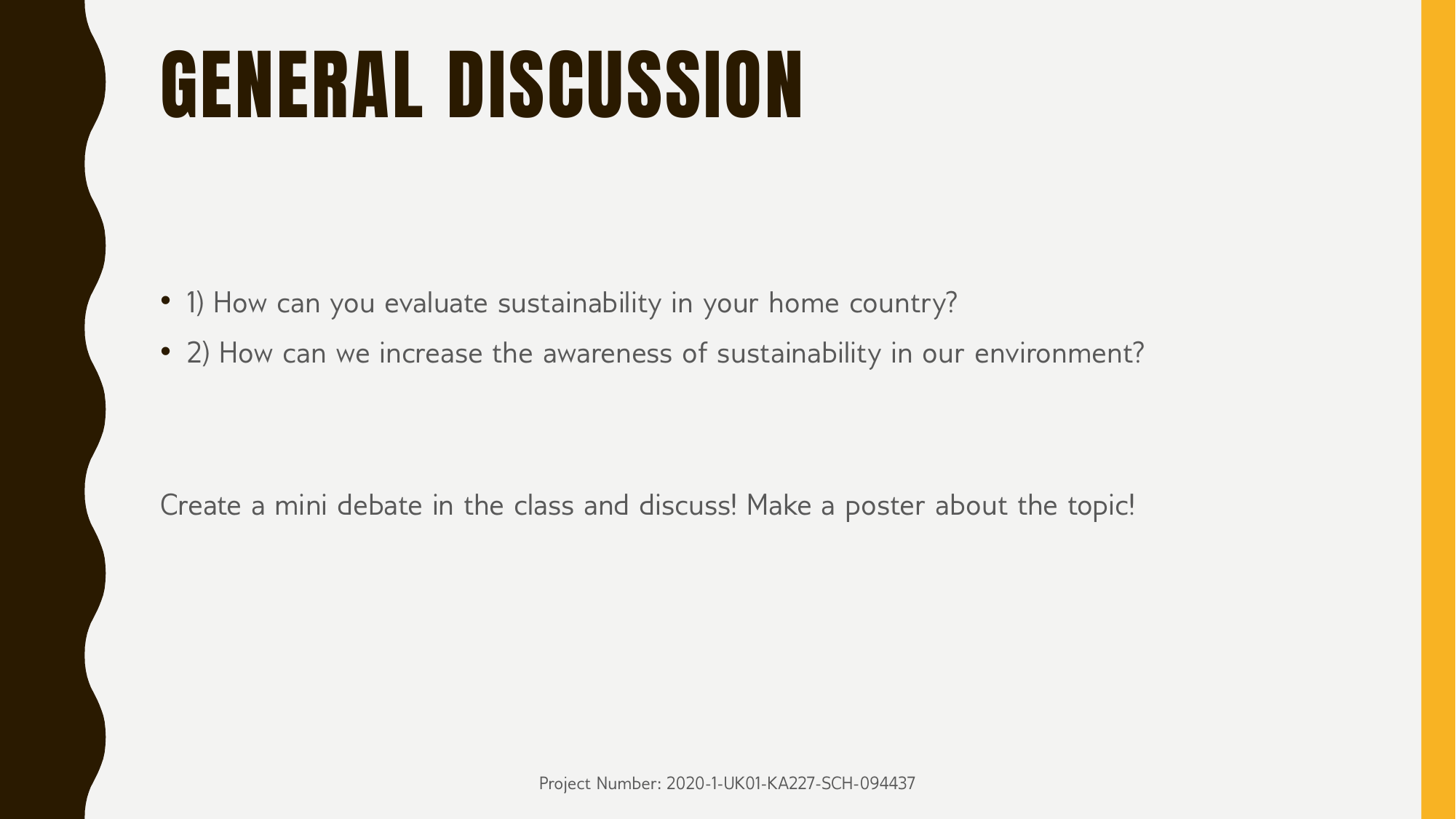

# General discussion
1) How can you evaluate sustainability in your home country?
2) How can we increase the awareness of sustainability in our environment?

Create a mini debate in the class and discuss! Make a poster about the topic!
Project Number: 2020-1-UK01-KA227-SCH-094437